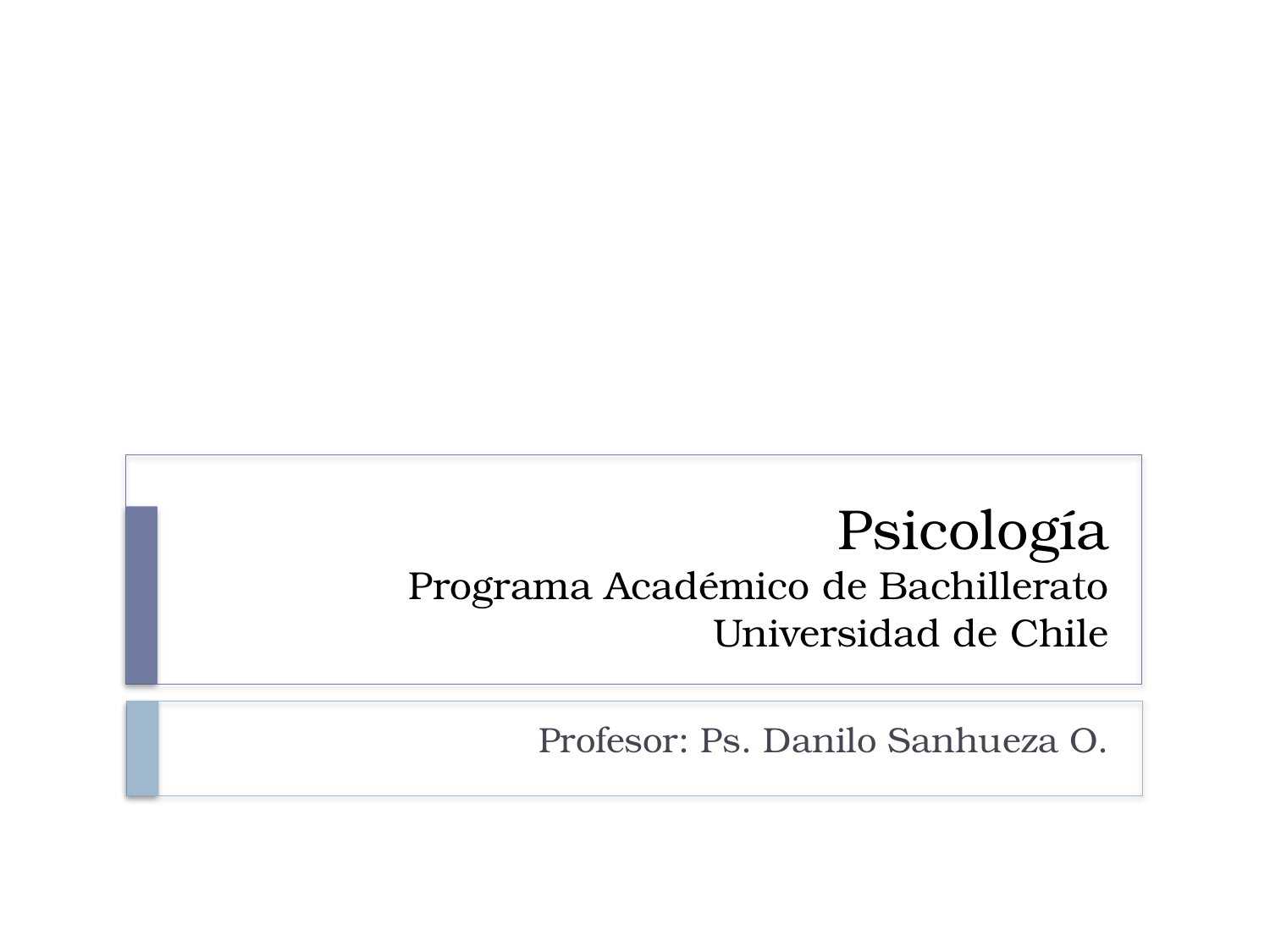

# Psicología Programa Académico de Bachillerato Universidad de Chile
Profesor: Ps. Danilo Sanhueza O.